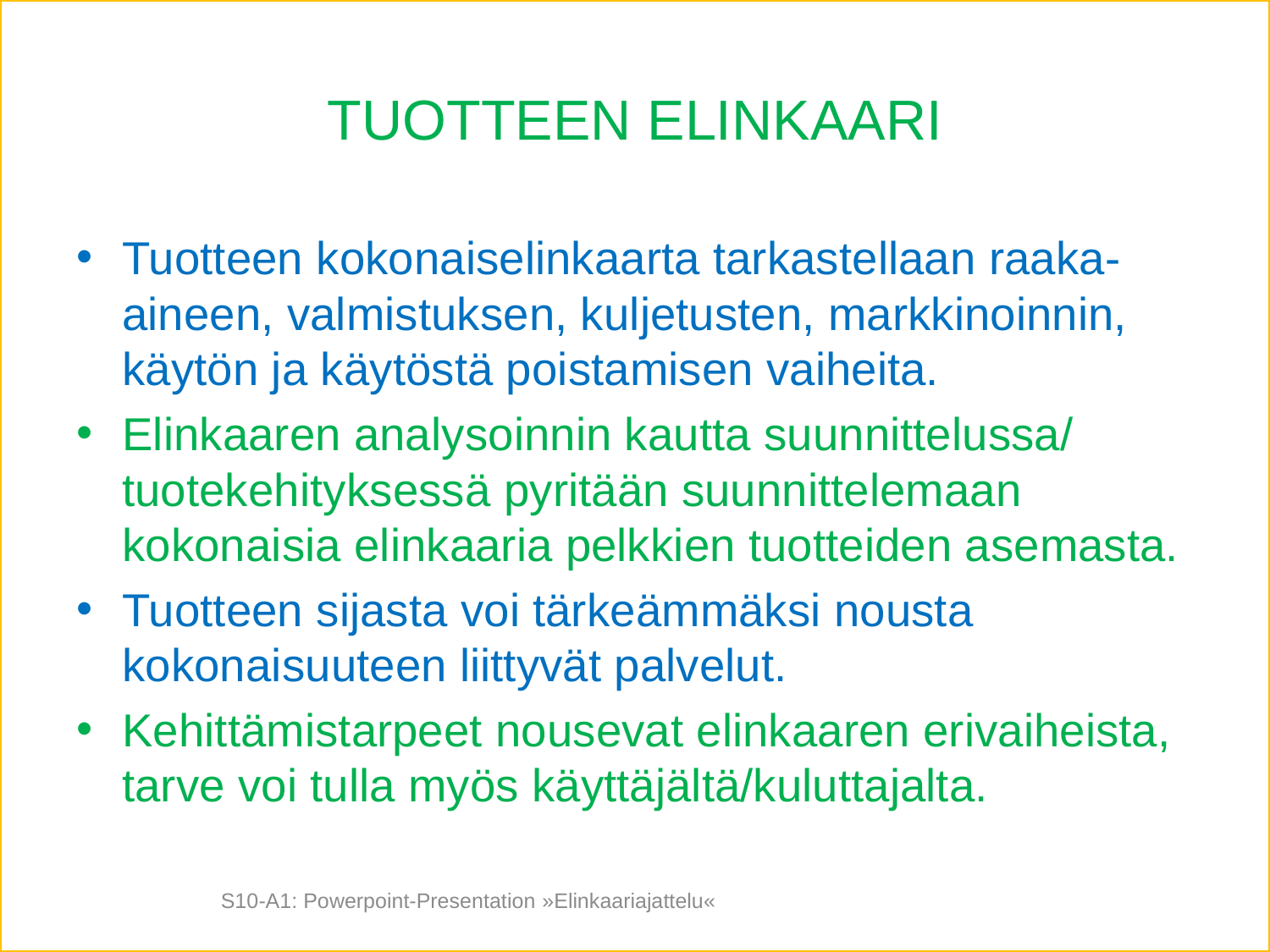

# TUOTTEEN ELINKAARI
Tuotteen kokonaiselinkaarta tarkastellaan raaka-aineen, valmistuksen, kuljetusten, markkinoinnin, käytön ja käytöstä poistamisen vaiheita.
Elinkaaren analysoinnin kautta suunnittelussa/ tuotekehityksessä pyritään suunnittelemaan kokonaisia elinkaaria pelkkien tuotteiden asemasta.
Tuotteen sijasta voi tärkeämmäksi nousta kokonaisuuteen liittyvät palvelut.
Kehittämistarpeet nousevat elinkaaren erivaiheista, tarve voi tulla myös käyttäjältä/kuluttajalta.

S10-A1: Powerpoint-Presentation »Elinkaariajattelu«